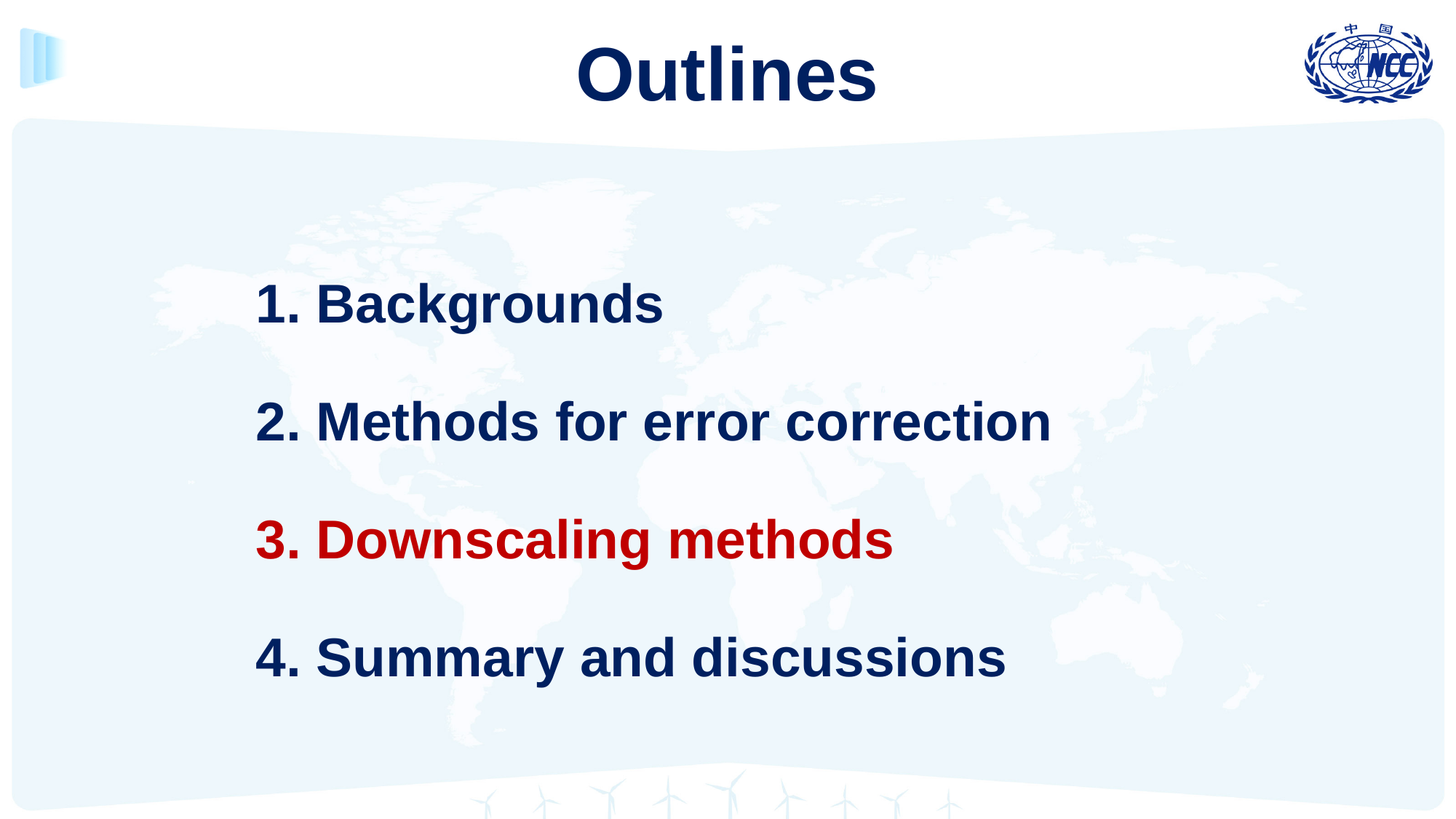

Outlines
1. Backgrounds
2. Methods for error correction
3. Downscaling methods
4. Summary and discussions